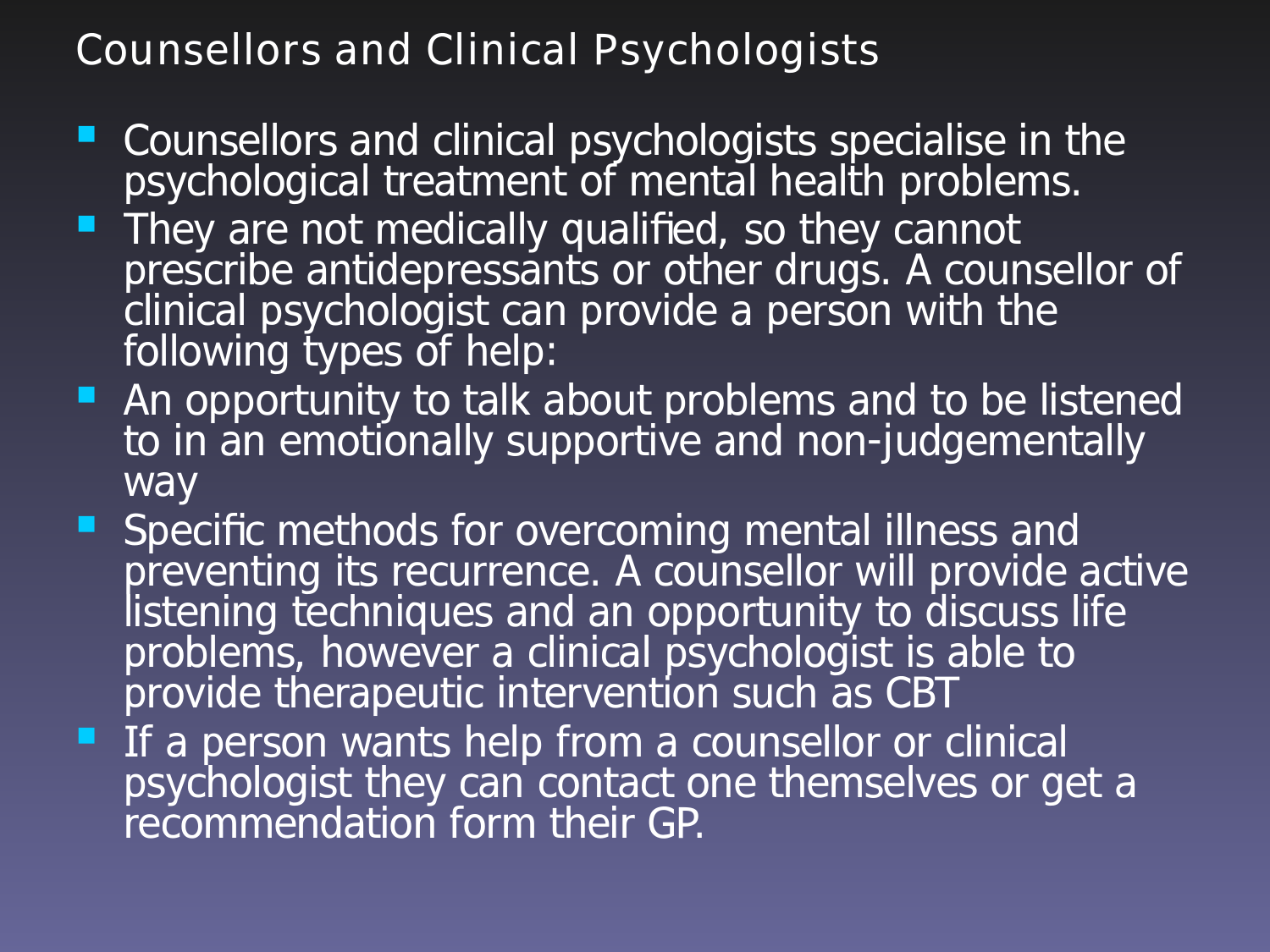

Counsellors and Clinical Psychologists

Counsellors and clinical psychologists specialise in the psychological treatment of mental health problems.
They are not medically qualified, so they cannot prescribe antidepressants or other drugs. A counsellor of clinical psychologist can provide a person with the following types of help:
An opportunity to talk about problems and to be listened to in an emotionally supportive and non-judgementally way
Specific methods for overcoming mental illness and preventing its recurrence. A counsellor will provide active listening techniques and an opportunity to discuss life problems, however a clinical psychologist is able to provide therapeutic intervention such as CBT
If a person wants help from a counsellor or clinical psychologist they can contact one themselves or get a recommendation form their GP.